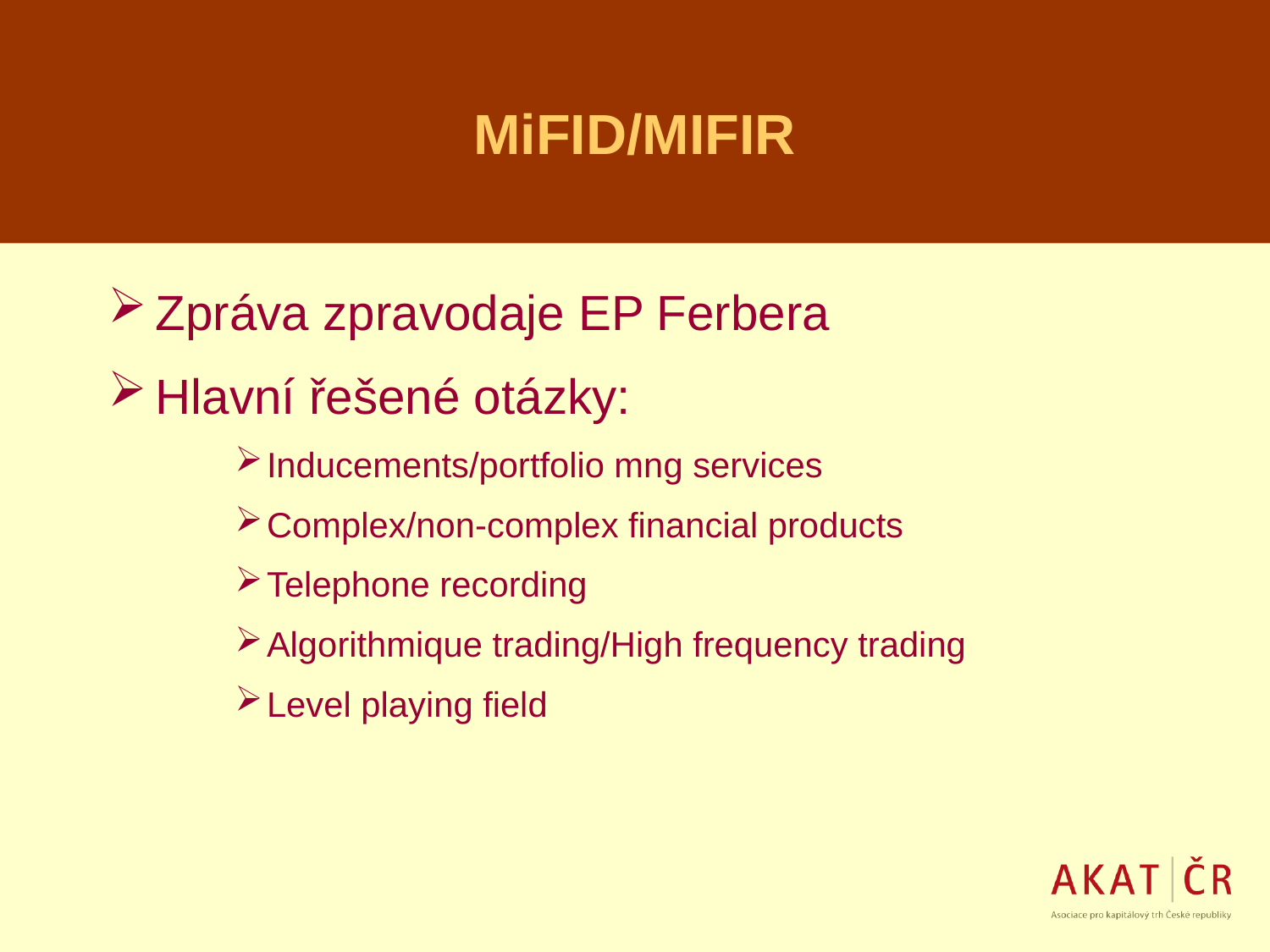

# MiFID/MIFIR
Zpráva zpravodaje EP Ferbera
Hlavní řešené otázky:
Inducements/portfolio mng services
Complex/non-complex financial products
Telephone recording
Algorithmique trading/High frequency trading
Level playing field